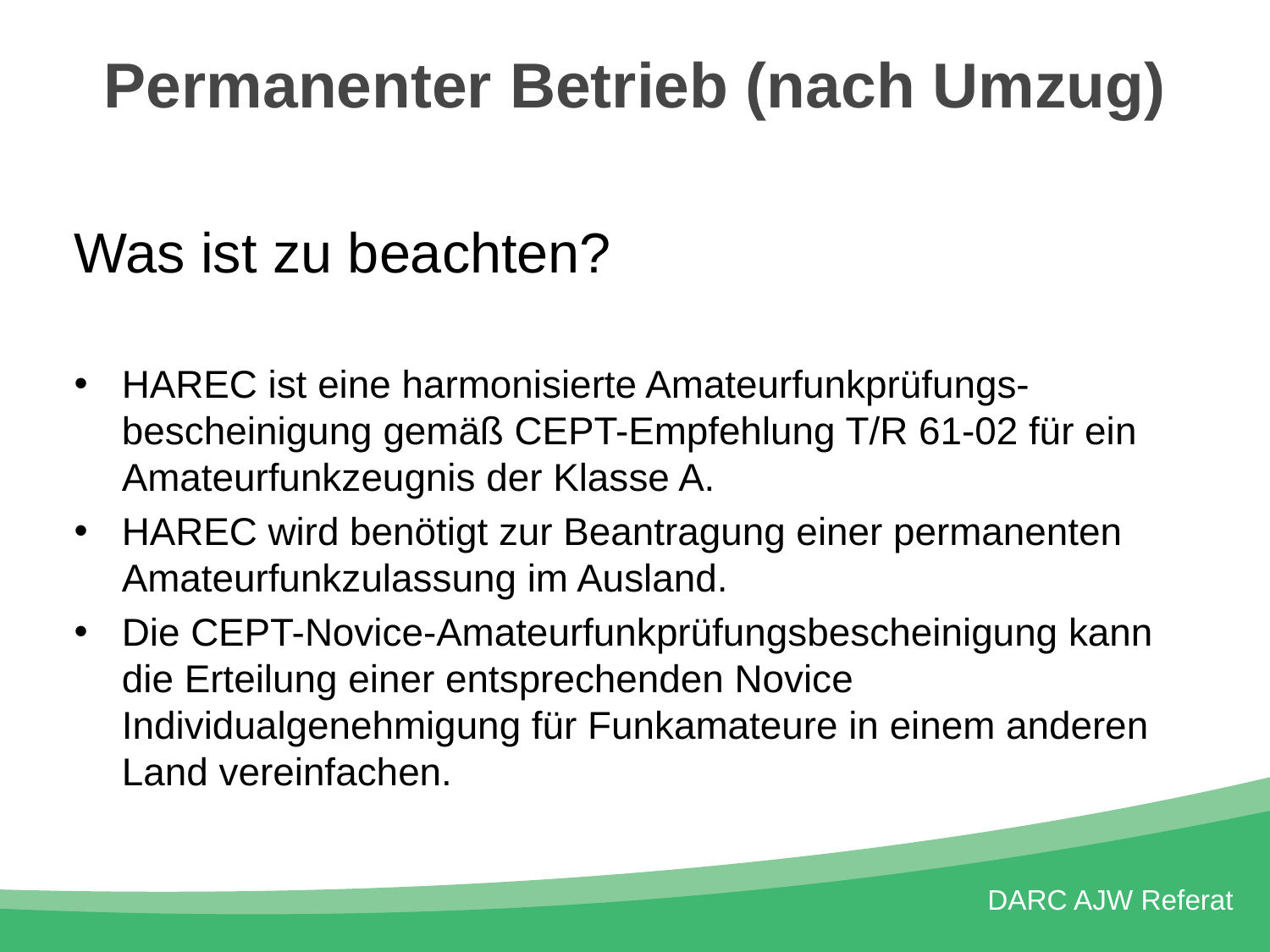

# Permanenter Betrieb (nach Umzug)

Was ist zu beachten?
HAREC ist eine harmonisierte Amateurfunkprüfungs-bescheinigung gemäß CEPT-Empfehlung T/R 61-02 für ein Amateurfunkzeugnis der Klasse A.
HAREC wird benötigt zur Beantragung einer permanenten Amateurfunkzulassung im Ausland.
Die CEPT-Novice-Amateurfunkprüfungsbescheinigung kann die Erteilung einer entsprechenden Novice Individualgenehmigung für Funkamateure in einem anderen Land vereinfachen.